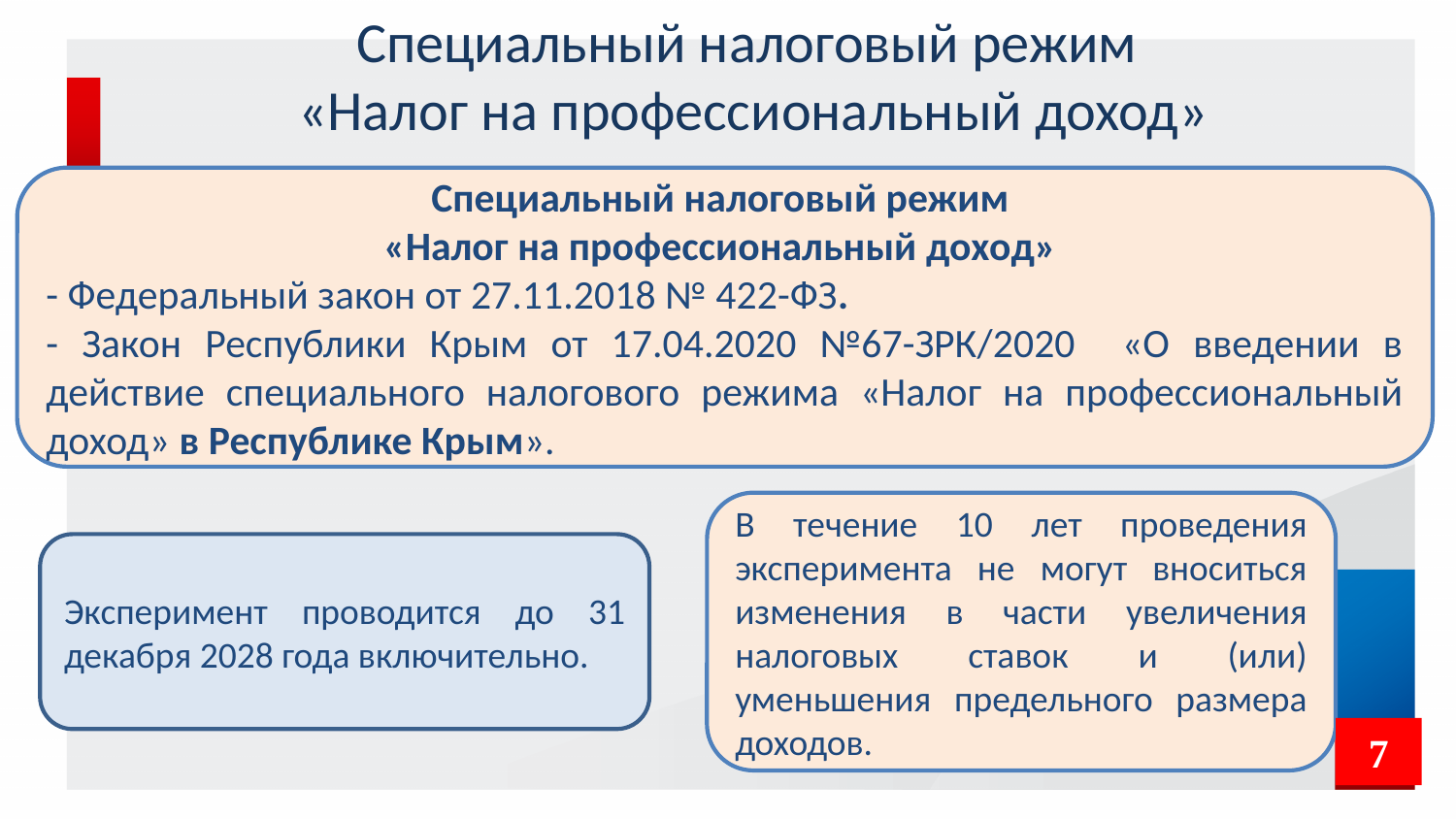

# Специальный налоговый режим «Налог на профессиональный доход»
Специальный налоговый режим
«Налог на профессиональный доход»
- Федеральный закон от 27.11.2018 № 422-ФЗ.
- Закон Республики Крым от 17.04.2020 №67-ЗРК/2020  «О введении в действие специального налогового режима «Налог на профессиональный доход» в Республике Крым».
В течение 10 лет проведения эксперимента не могут вноситься изменения в части увеличения налоговых ставок и (или) уменьшения предельного размера доходов.
Эксперимент проводится до 31 декабря 2028 года включительно.
7